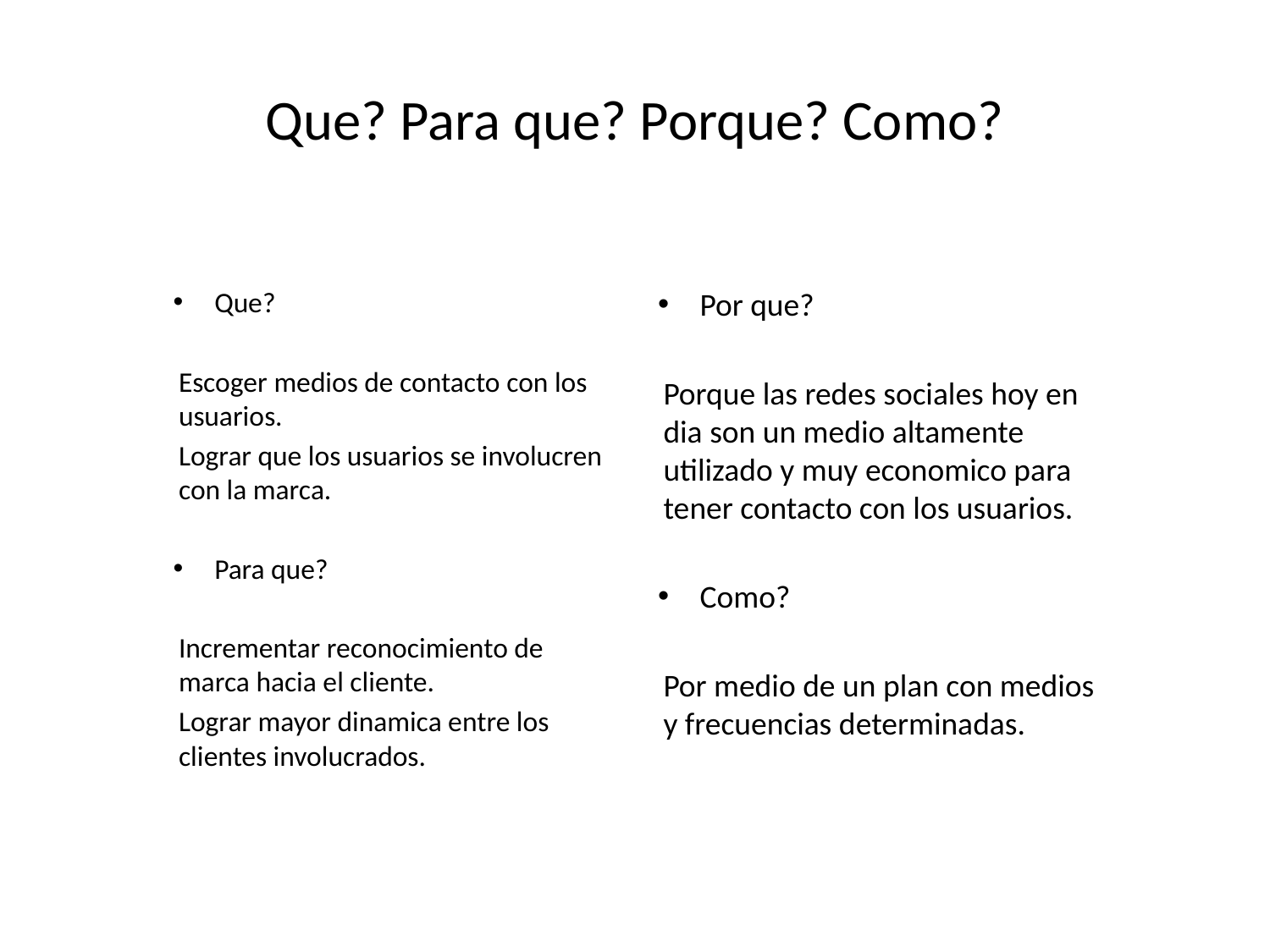

# Que? Para que? Porque? Como?
Que?

Escoger medios de contacto con los usuarios.
Lograr que los usuarios se involucren con la marca.

Para que?

Incrementar reconocimiento de marca hacia el cliente.
Lograr mayor dinamica entre los clientes involucrados.
Por que?

Porque las redes sociales hoy en dia son un medio altamente utilizado y muy economico para tener contacto con los usuarios.

Como?

Por medio de un plan con medios y frecuencias determinadas.